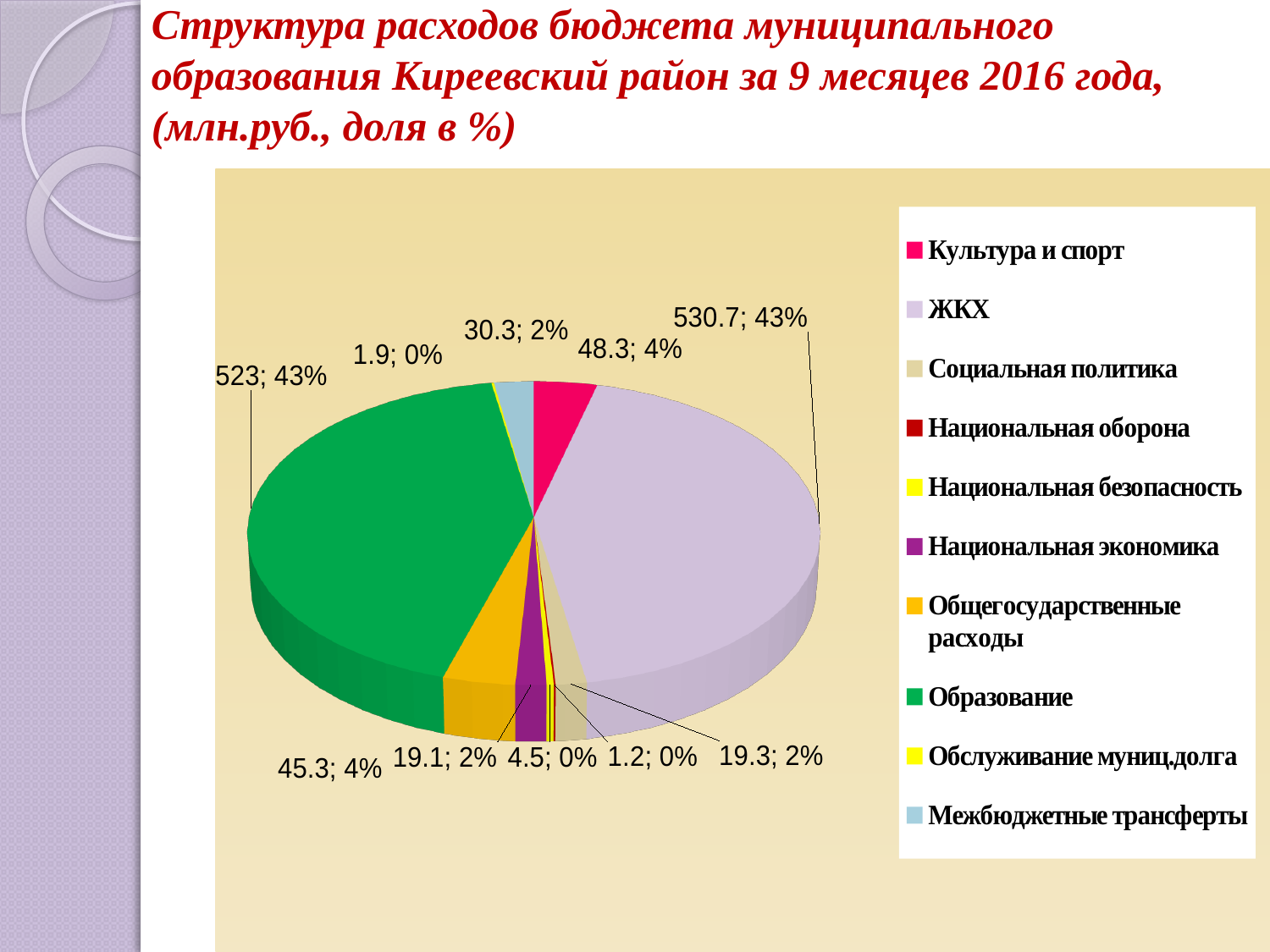

# Структура расходов бюджета муниципального образования Киреевский район за 9 месяцев 2016 года, (млн.руб., доля в %)

[unsupported chart]

5